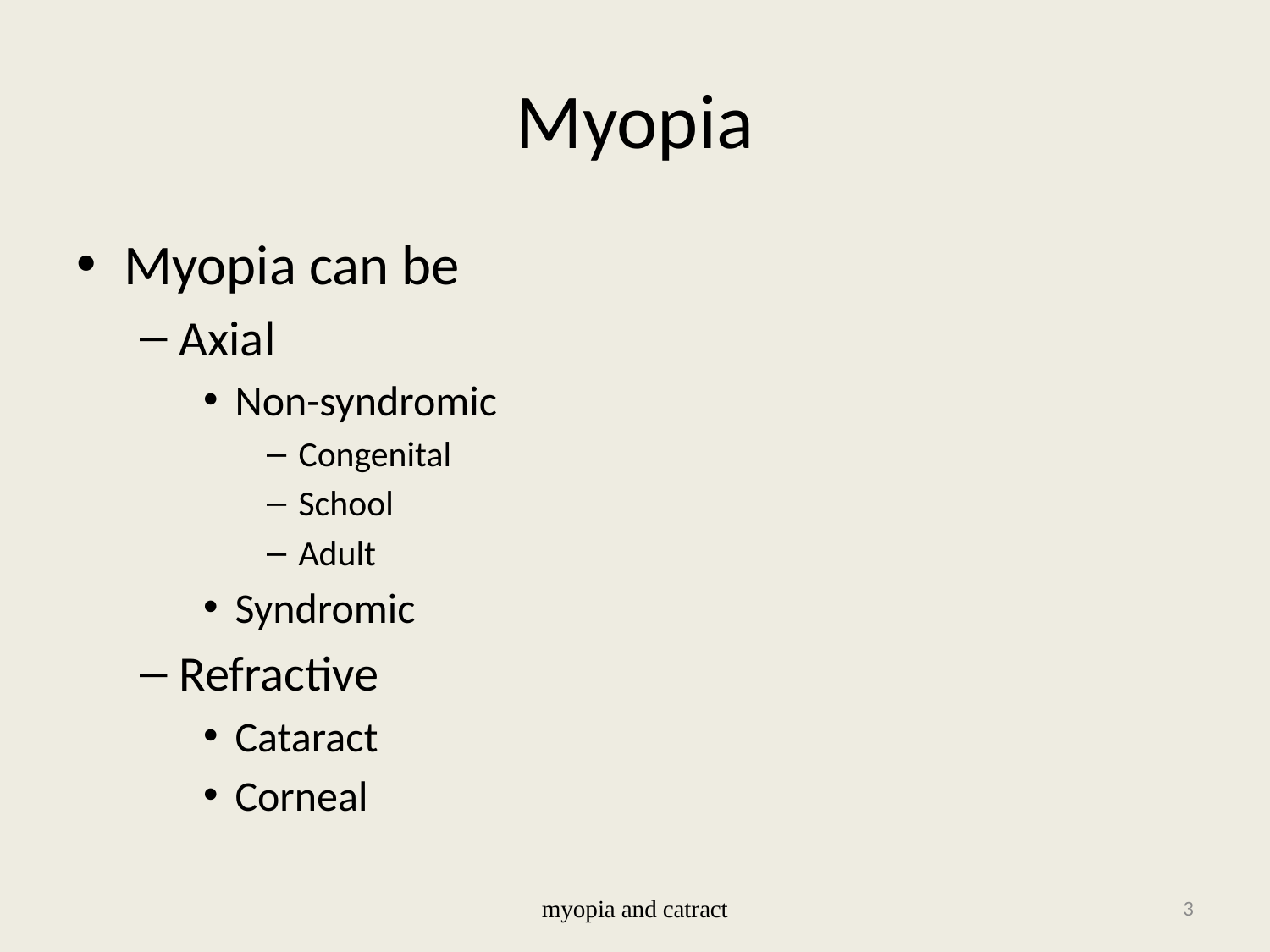

# Myopia
Myopia can be
Axial
Non-syndromic
Congenital
School
Adult
Syndromic
Refractive
Cataract
Corneal

myopia and catract
3